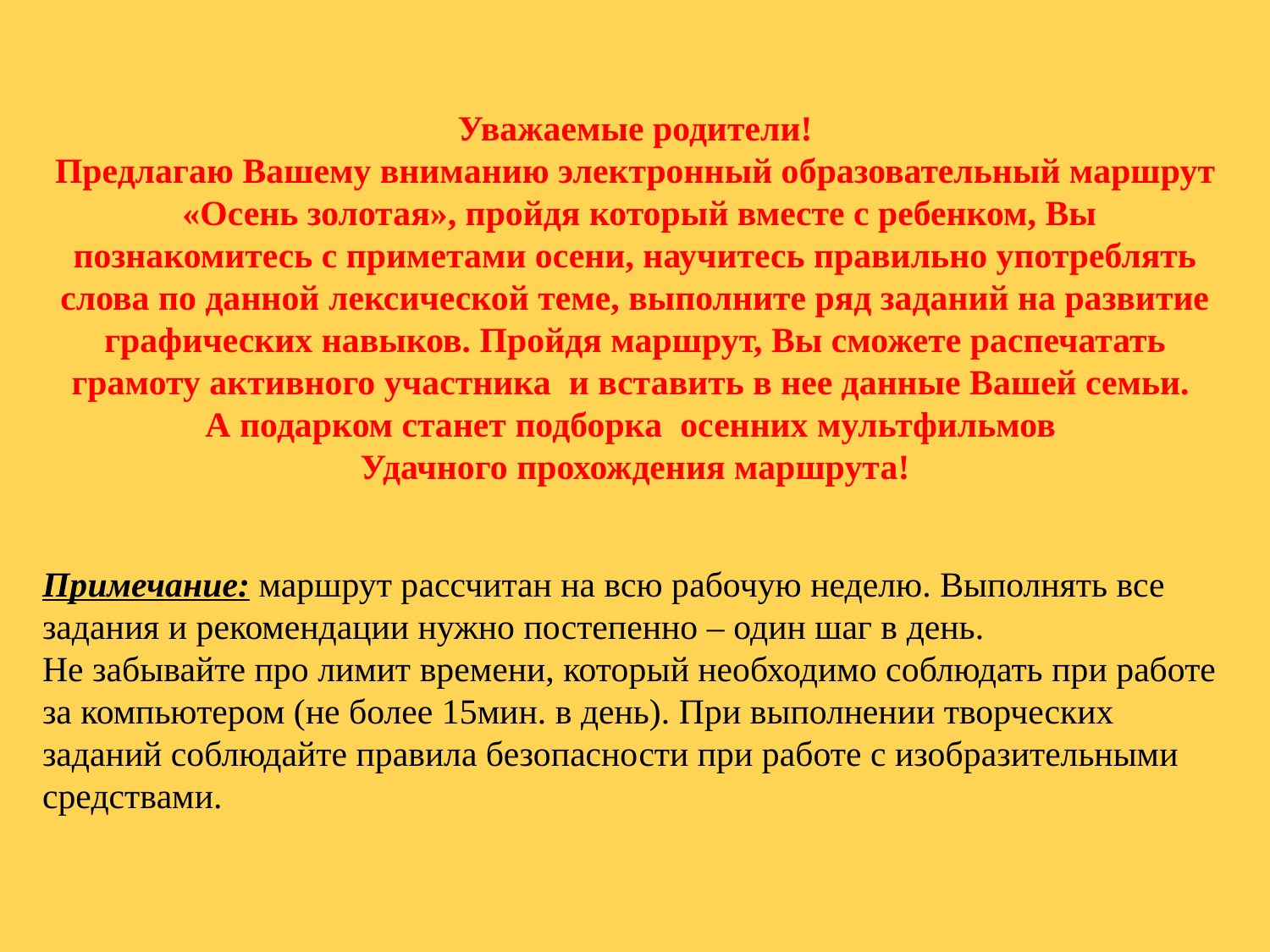

Уважаемые родители!
Предлагаю Вашему вниманию электронный образовательный маршрут
 «Осень золотая», пройдя который вместе с ребенком, Вы познакомитесь с приметами осени, научитесь правильно употреблять слова по данной лексической теме, выполните ряд заданий на развитие графических навыков. Пройдя маршрут, Вы сможете распечатать грамоту активного участника  и вставить в нее данные Вашей семьи.
А подарком станет подборка  осенних мультфильмов
Удачного прохождения маршрута!
Примечание: маршрут рассчитан на всю рабочую неделю. Выполнять все задания и рекомендации нужно постепенно – один шаг в день.
Не забывайте про лимит времени, который необходимо соблюдать при работе за компьютером (не более 15мин. в день). При выполнении творческих заданий соблюдайте правила безопасности при работе с изобразительными средствами.